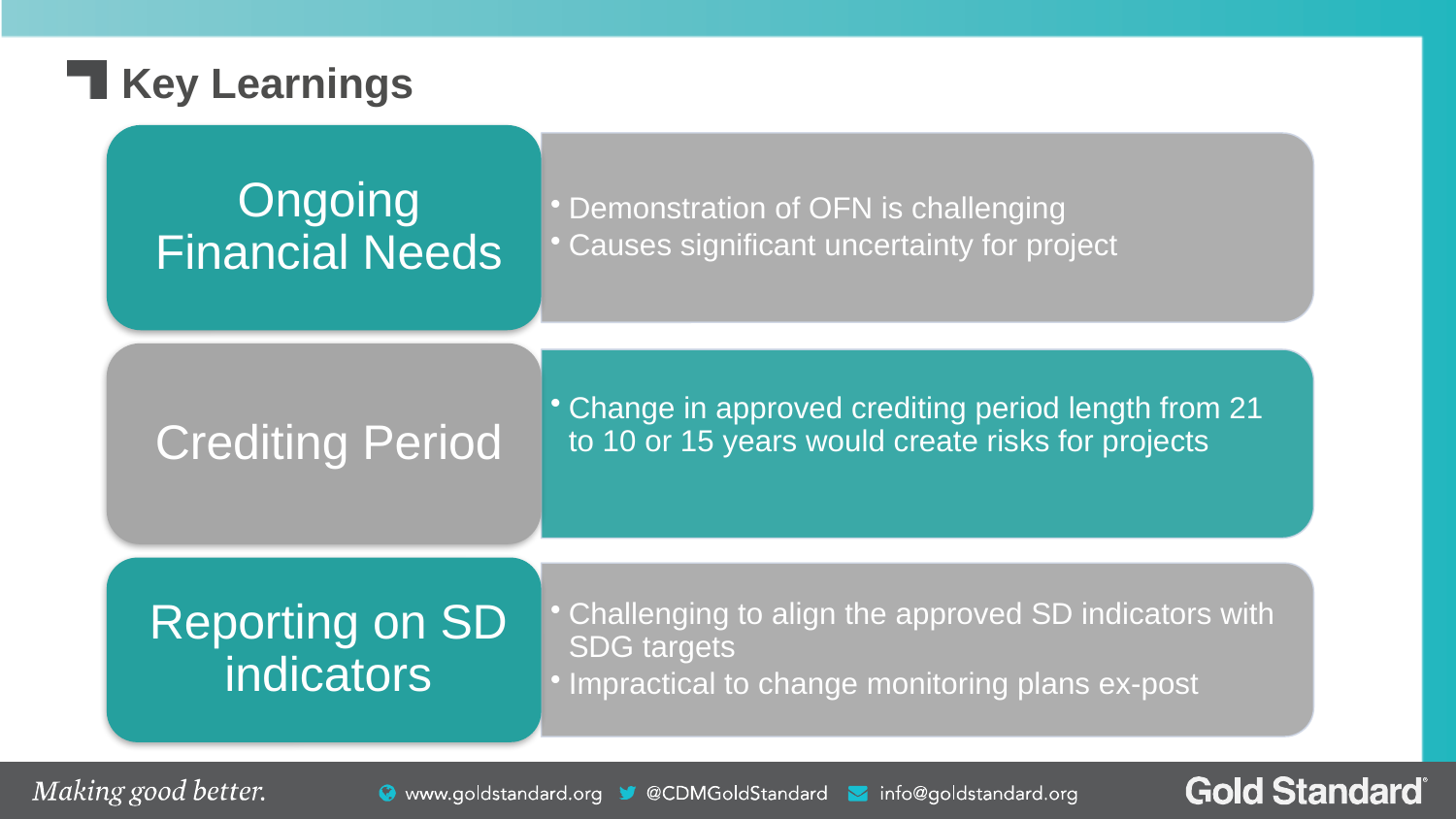

# Key Learnings
Demonstration of OFN is challenging
Causes significant uncertainty for project
Ongoing Financial Needs
Change in approved crediting period length from 21 to 10 or 15 years would create risks for projects

Crediting Period
Challenging to align the approved SD indicators with SDG targets
Impractical to change monitoring plans ex-post
Reporting on SD indicators